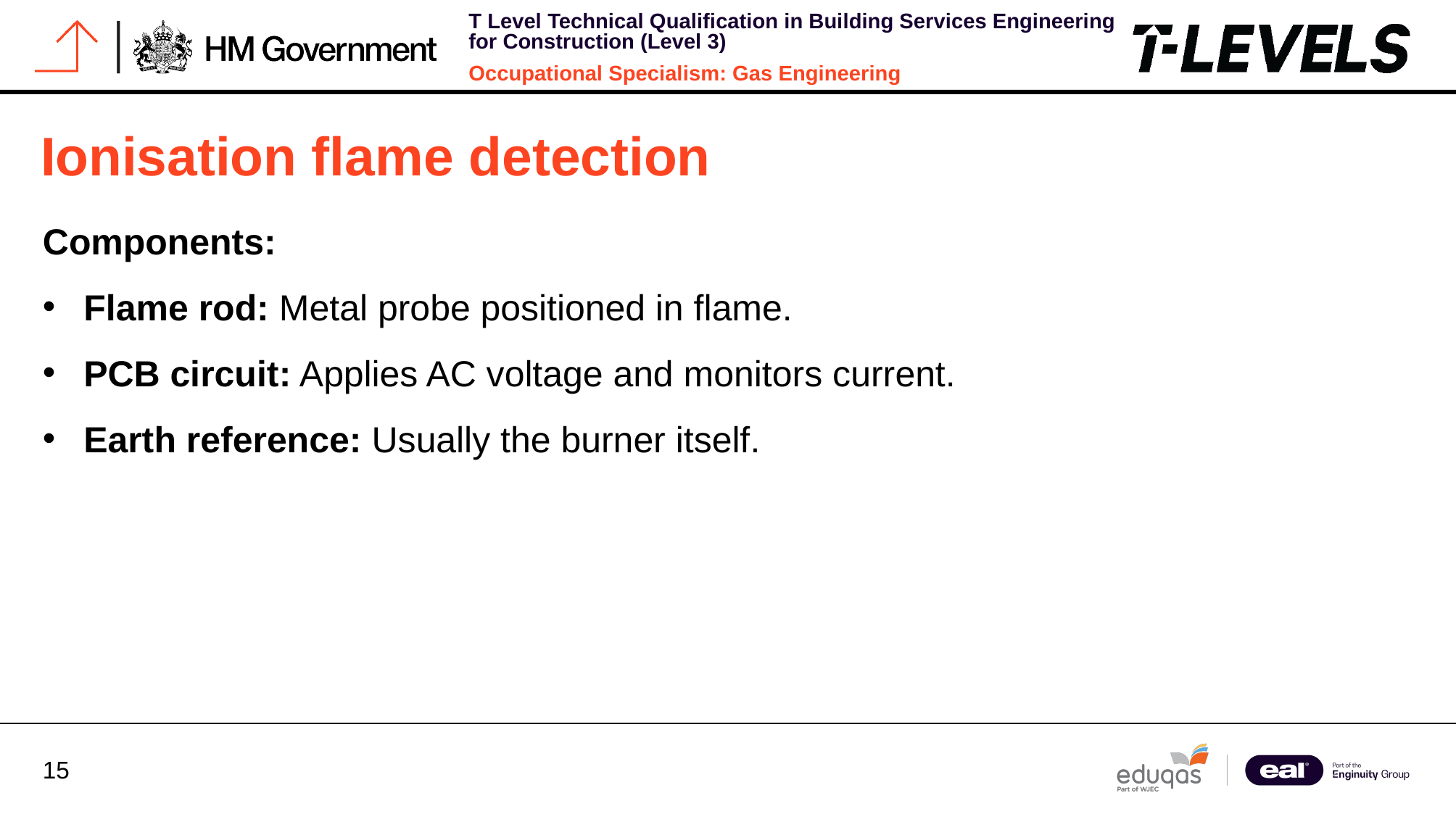

# Ionisation flame detection
Components:
Flame rod: Metal probe positioned in flame.
PCB circuit: Applies AC voltage and monitors current.
Earth reference: Usually the burner itself.